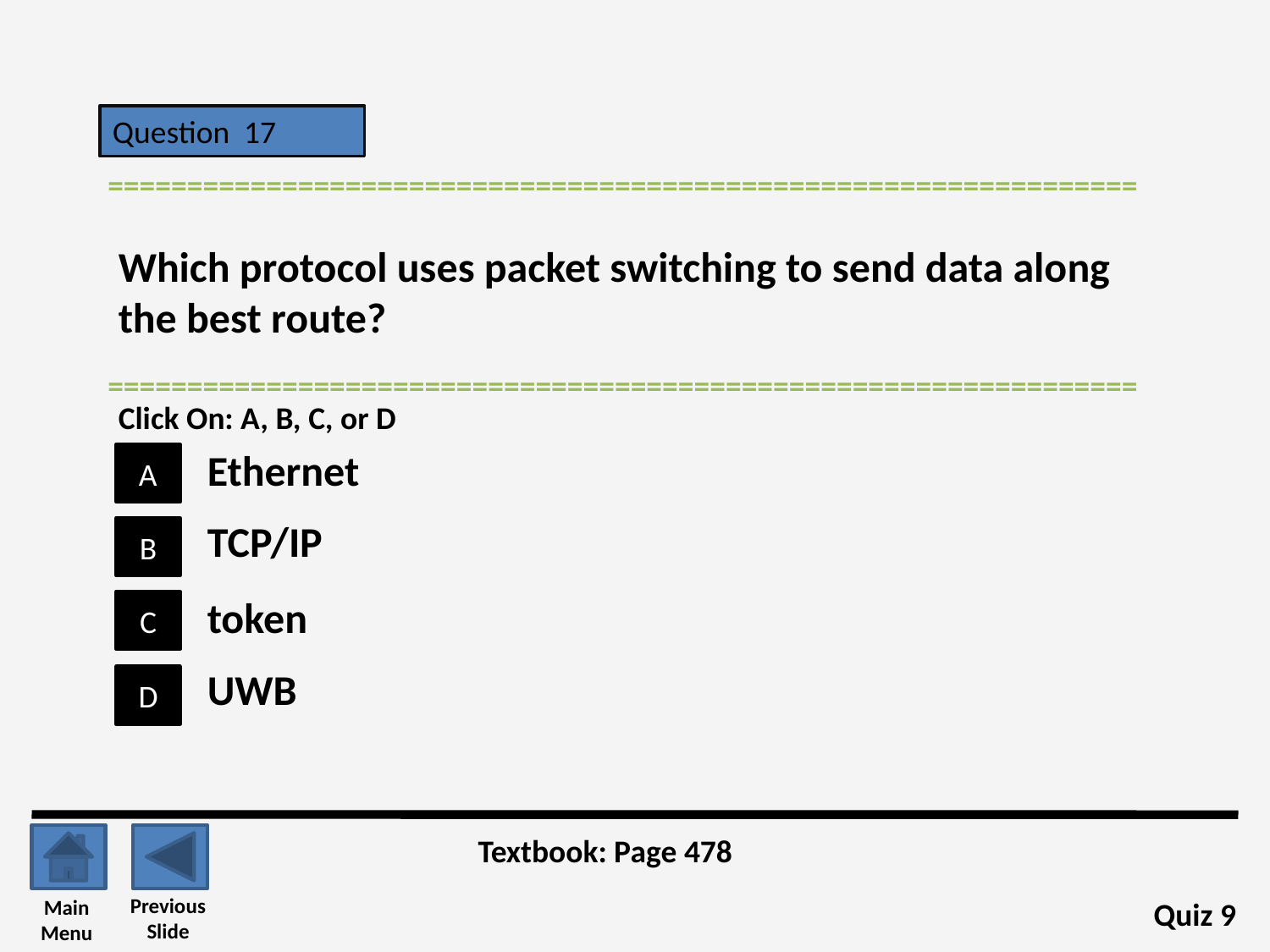

Question  17
=================================================================
Which protocol uses packet switching to send data along the best route?
=================================================================
Click On: A, B, C, or D
Ethernet
A
TCP/IP
B
token
C
UWB
D

Textbook: Page 478
Previous
Slide
Main
Menu
Quiz 9